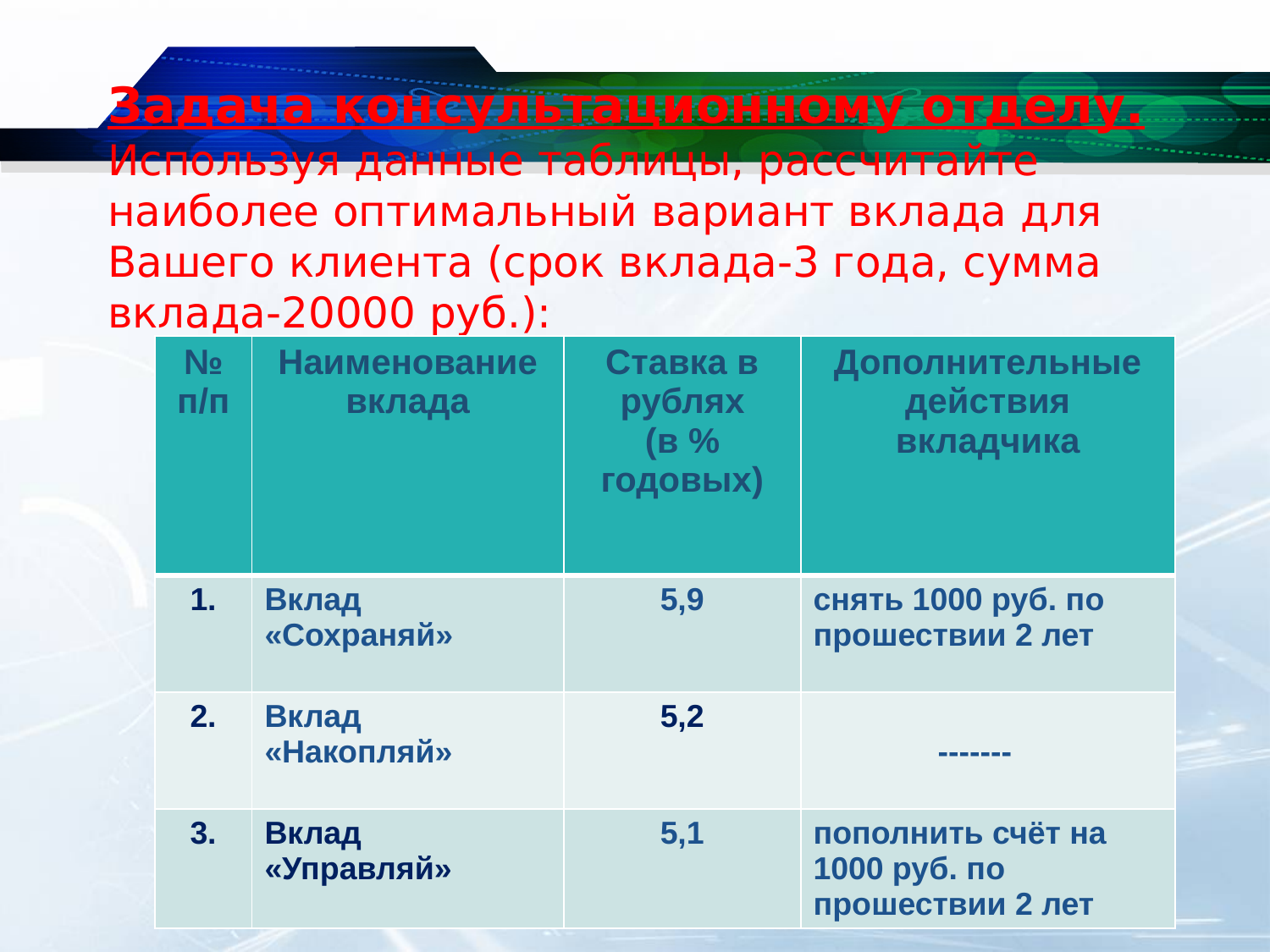

# Задача консультационному отделу. Используя данные таблицы, рассчитайте наиболее оптимальный вариант вклада для Вашего клиента (срок вклада-3 года, сумма вклада-20000 руб.):
| № п/п | Наименование вклада | Ставка в рублях (в % годовых) | Дополнительные действия вкладчика |
| --- | --- | --- | --- |
| 1. | Вклад «Сохраняй» | 5,9 | снять 1000 руб. по прошествии 2 лет |
| 2. | Вклад «Накопляй» | 5,2 | ------- |
| 3. | Вклад «Управляй» | 5,1 | пополнить счёт на 1000 руб. по прошествии 2 лет |
Company Logo